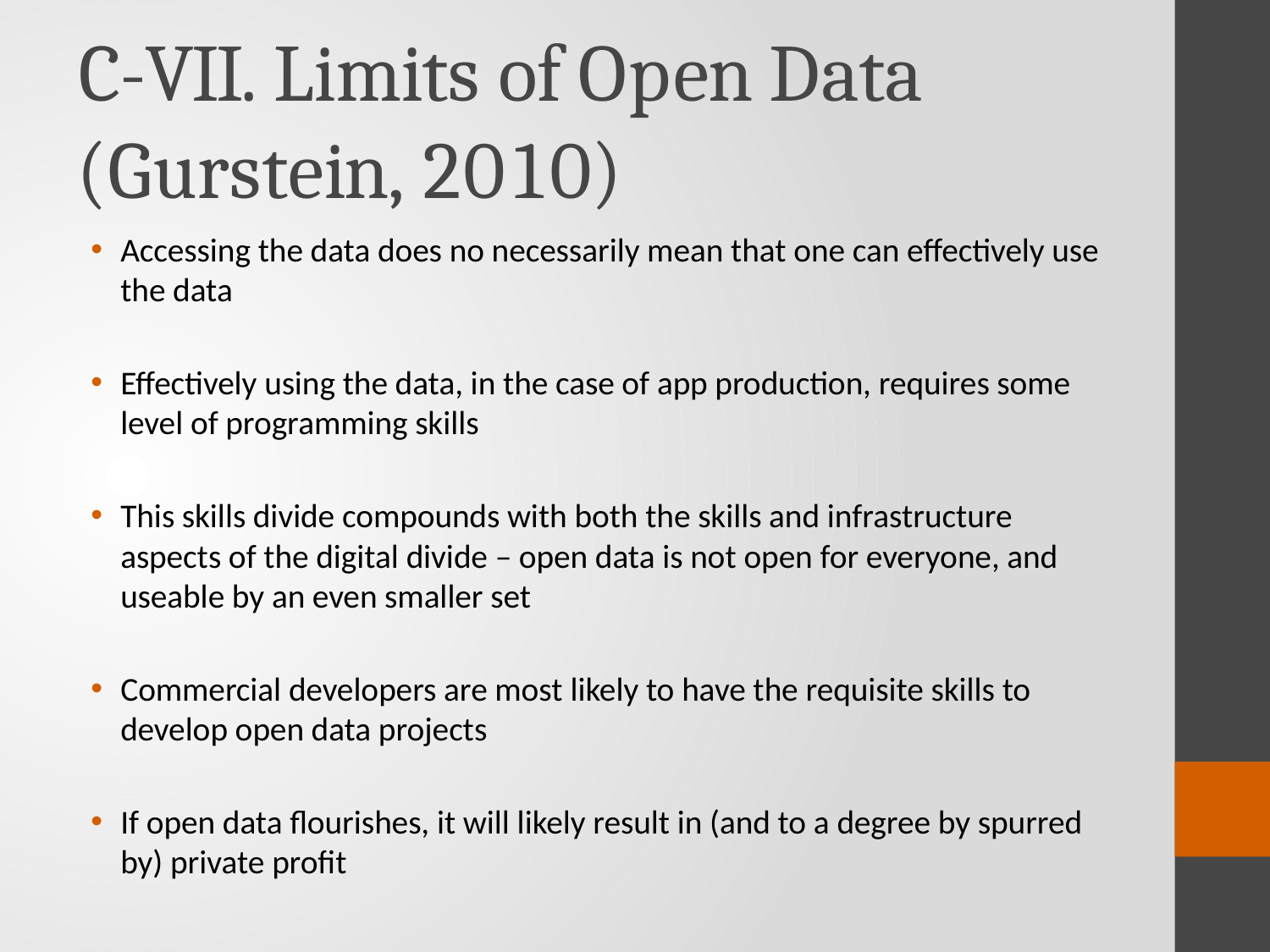

# C-VII. Limits of Open Data (Gurstein, 2010)
Accessing the data does no necessarily mean that one can effectively use the data

Effectively using the data, in the case of app production, requires some level of programming skills

This skills divide compounds with both the skills and infrastructure aspects of the digital divide – open data is not open for everyone, and useable by an even smaller set

Commercial developers are most likely to have the requisite skills to develop open data projects

If open data flourishes, it will likely result in (and to a degree by spurred by) private profit